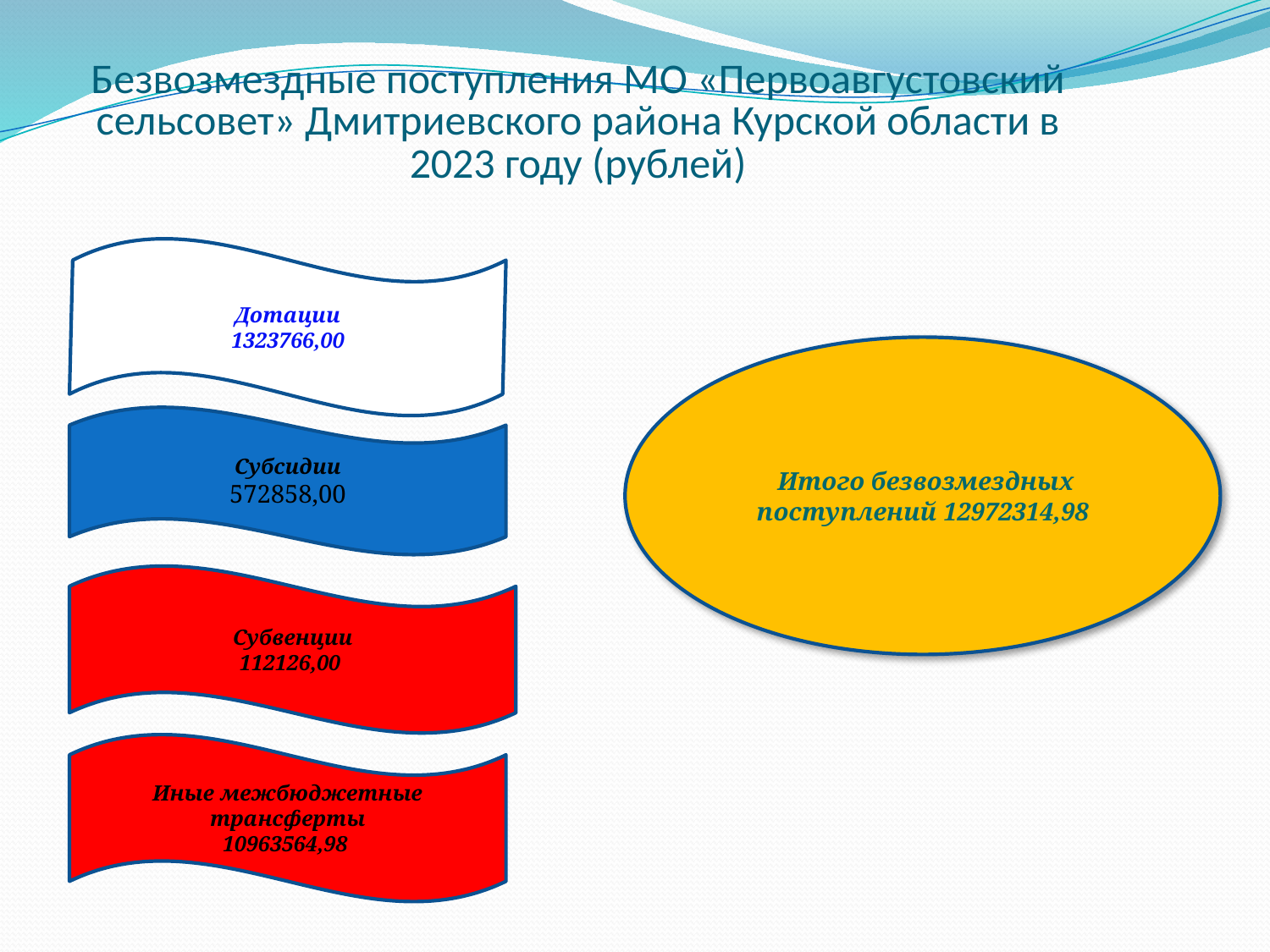

# Безвозмездные поступления МО «Первоавгустовский сельсовет» Дмитриевского района Курской области в 2023 году (рублей)

Дотации
1323766,00
 Итого безвозмездных поступлений 12972314,98
Субсидии
572858,00
Субвенции
112126,00
Иные межбюджетные трансферты
10963564,98